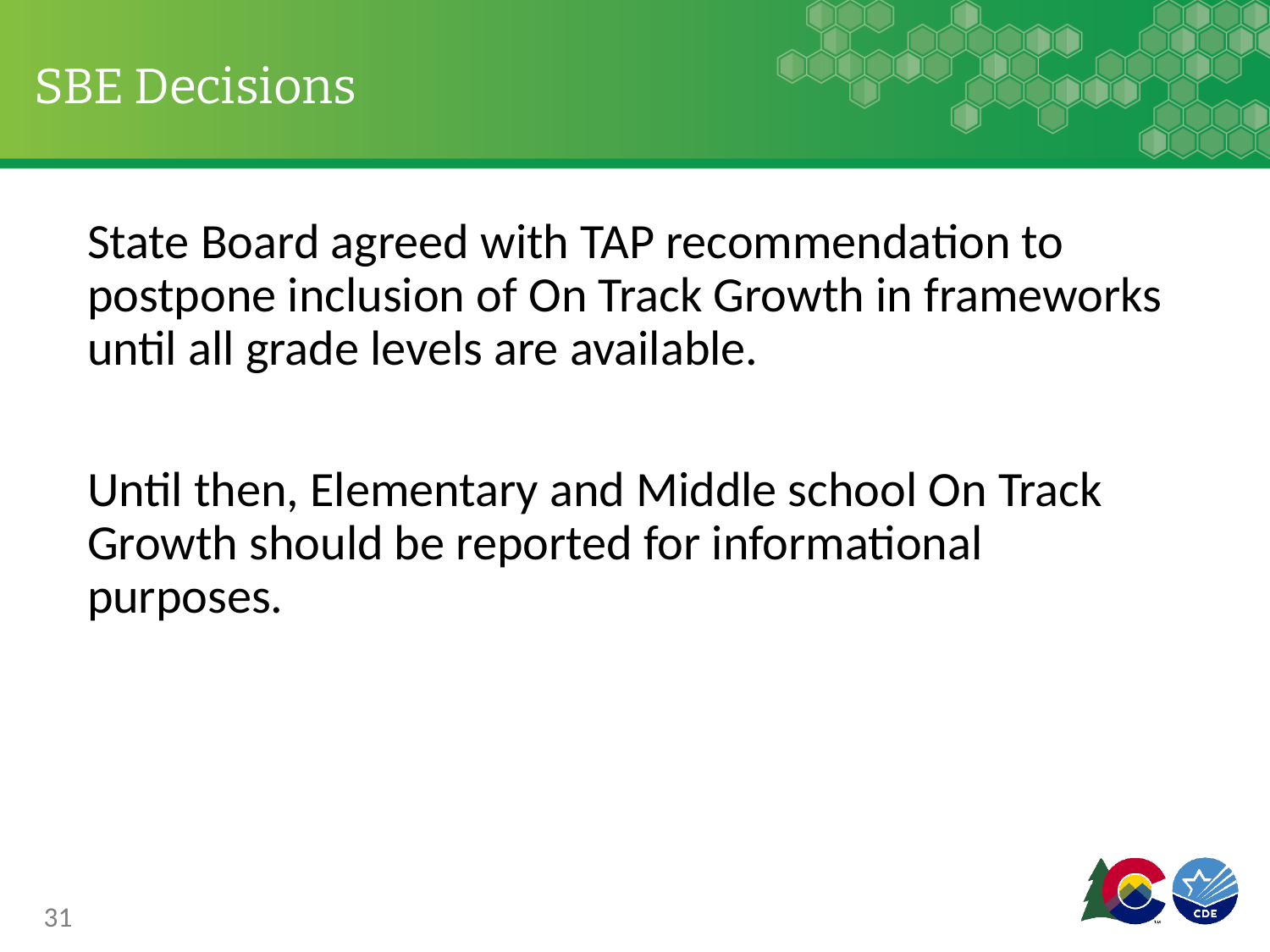

# SBE Decisions
State Board agreed with TAP recommendation to postpone inclusion of On Track Growth in frameworks until all grade levels are available.

Until then, Elementary and Middle school On Track Growth should be reported for informational purposes.

31